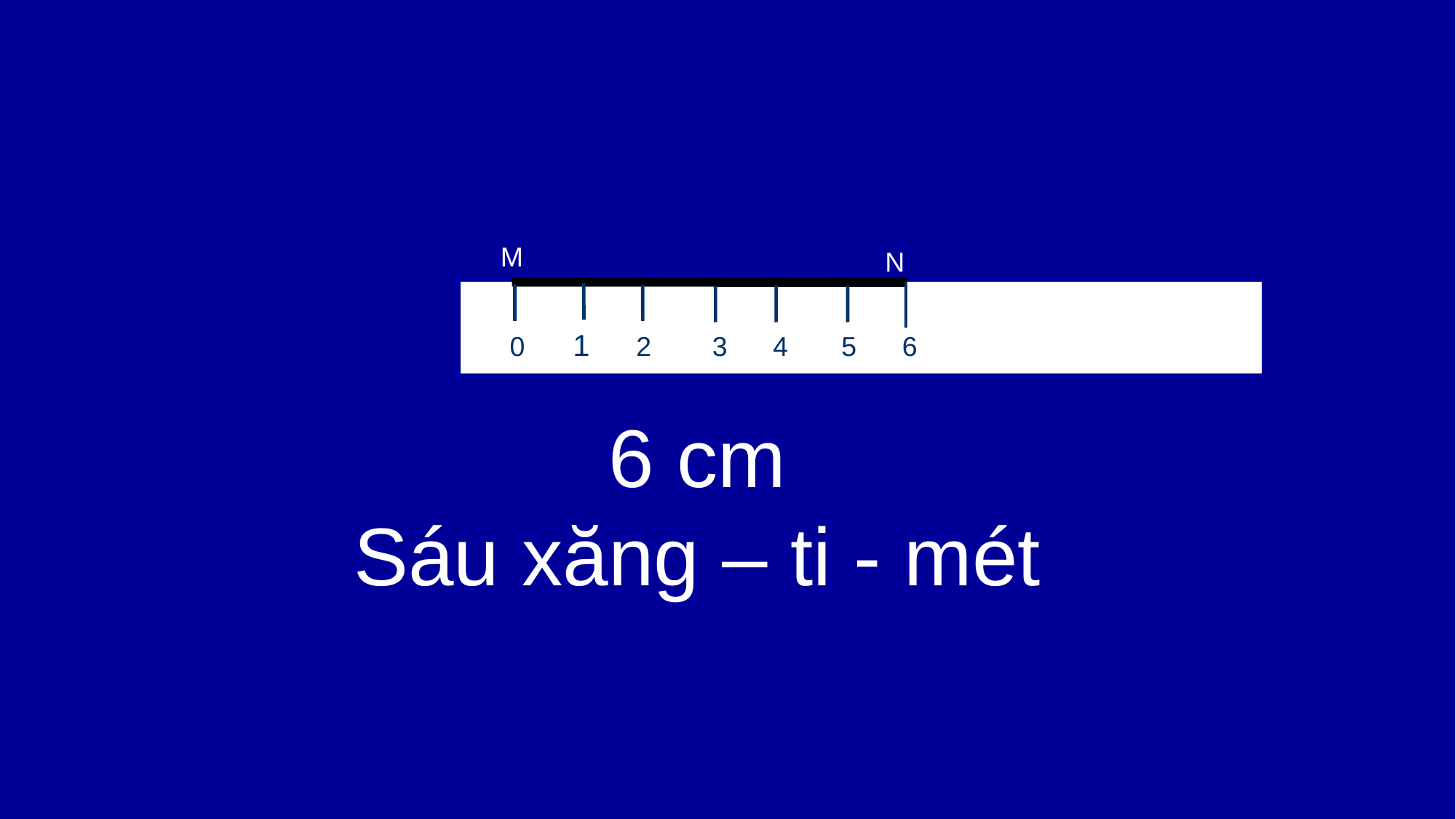

M
N

     0      1      2        3      4       5      6

6 cm
Sáu xăng – ti - mét